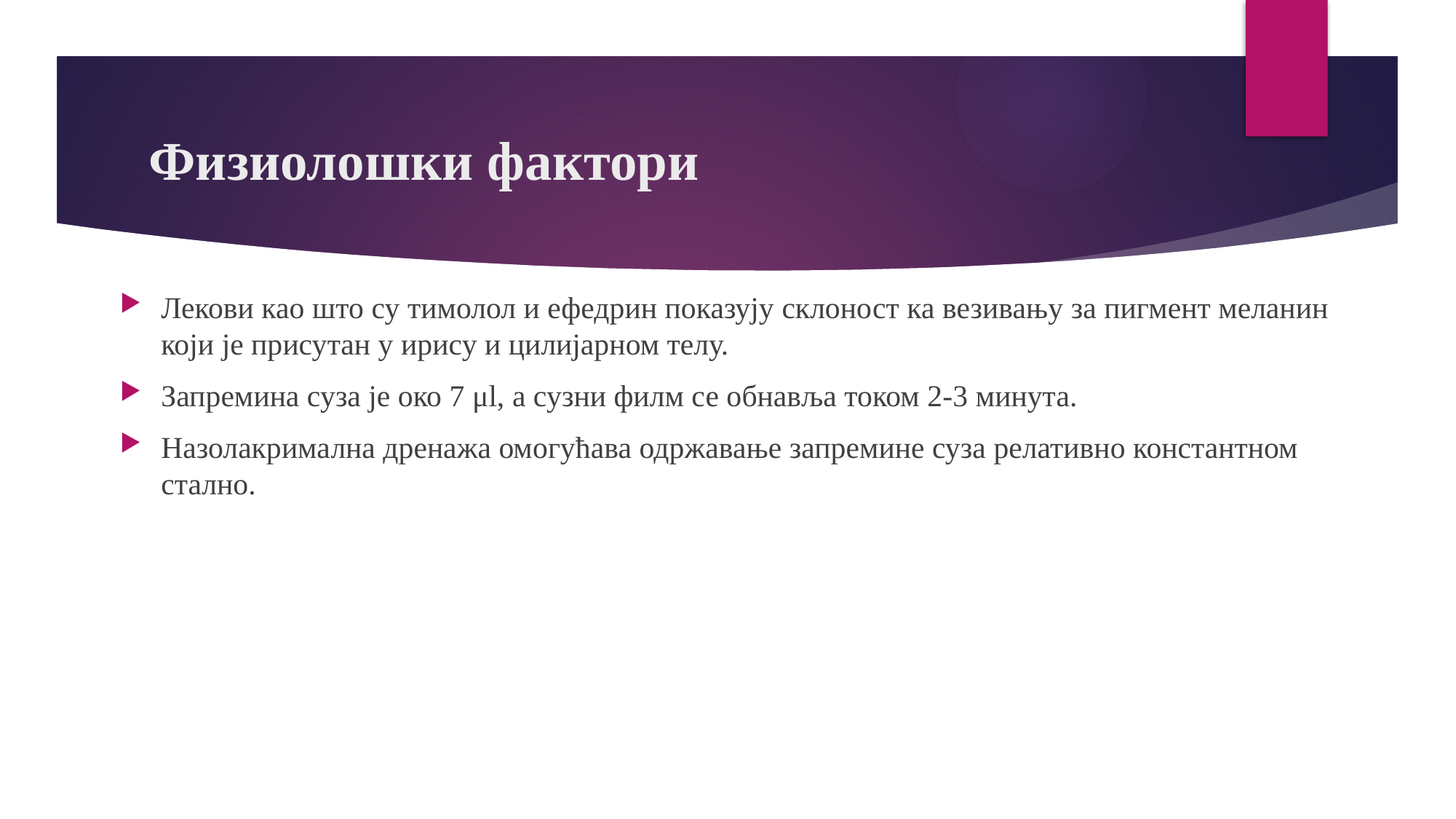

# Физиолошки фактори
Лекови као што су тимолол и ефедрин показују склоност ка везивању за пигмент меланин који је присутан у ирису и цилијарном телу.
Запремина суза је око 7 μl, а сузни филм се обнавља током 2-3 минута.
Назолакримална дренажа омогућава одржавање запремине суза релативно константном стално.